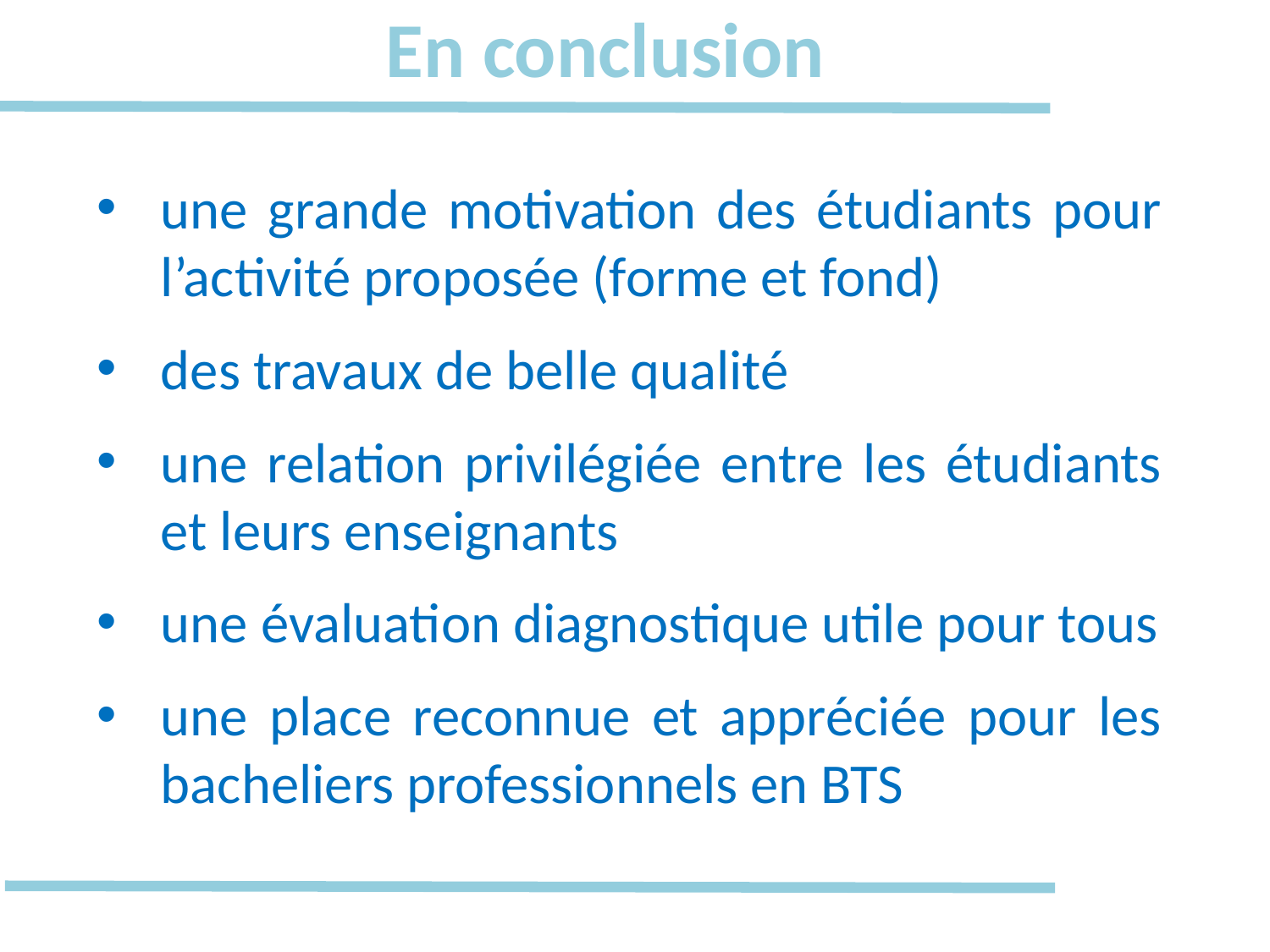

# En conclusion
une grande motivation des étudiants pour l’activité proposée (forme et fond)

des travaux de belle qualité

une relation privilégiée entre les étudiants et leurs enseignants

une évaluation diagnostique utile pour tous

une place reconnue et appréciée pour les bacheliers professionnels en BTS